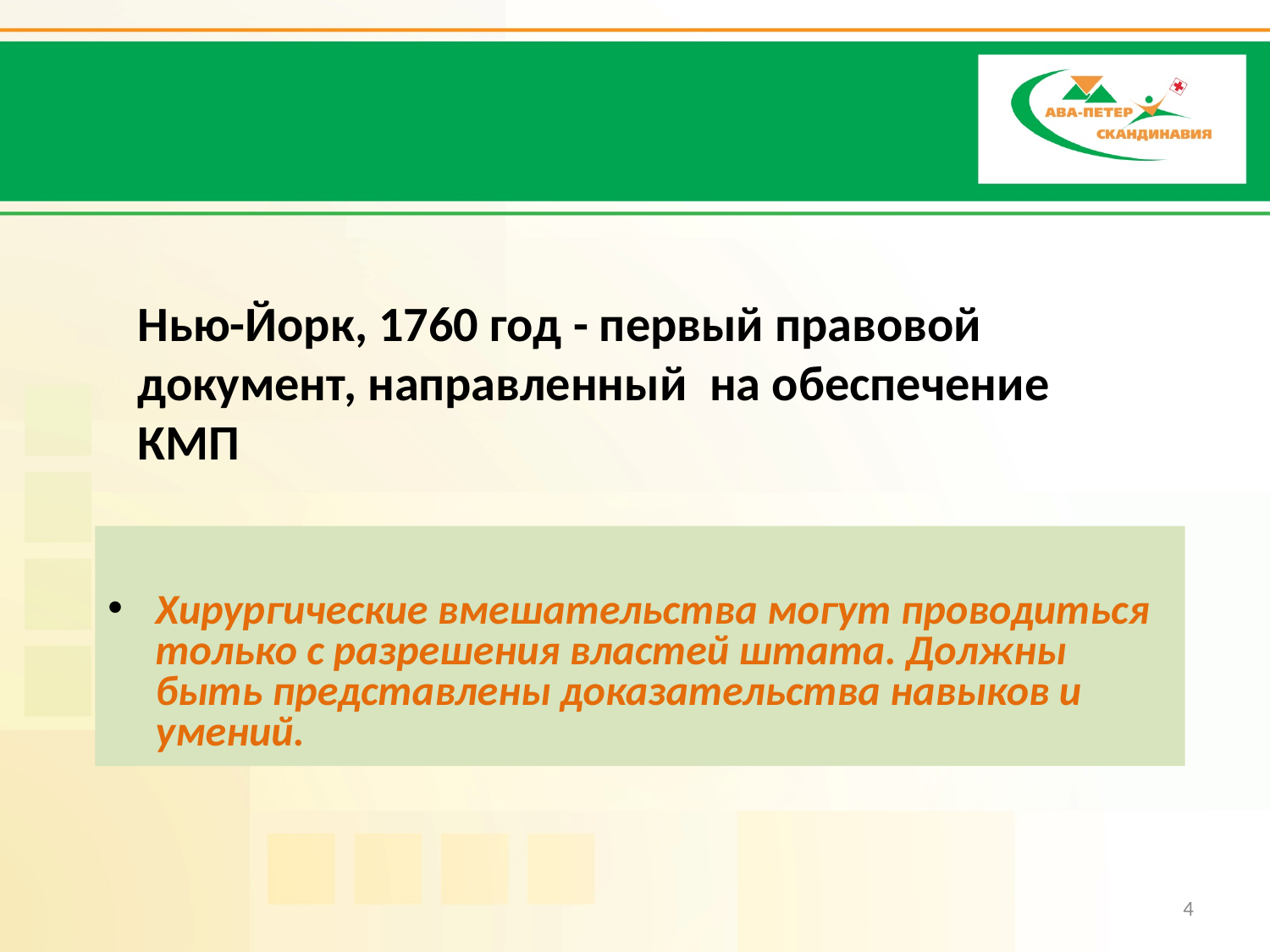

# Нью-Йорк, 1760 год - первый правовой документ, направленный  на обеспечение КМП

Хирургические вмешательства могут проводиться только с разрешения властей штата. Должны быть представлены доказательства навыков и умений.
4